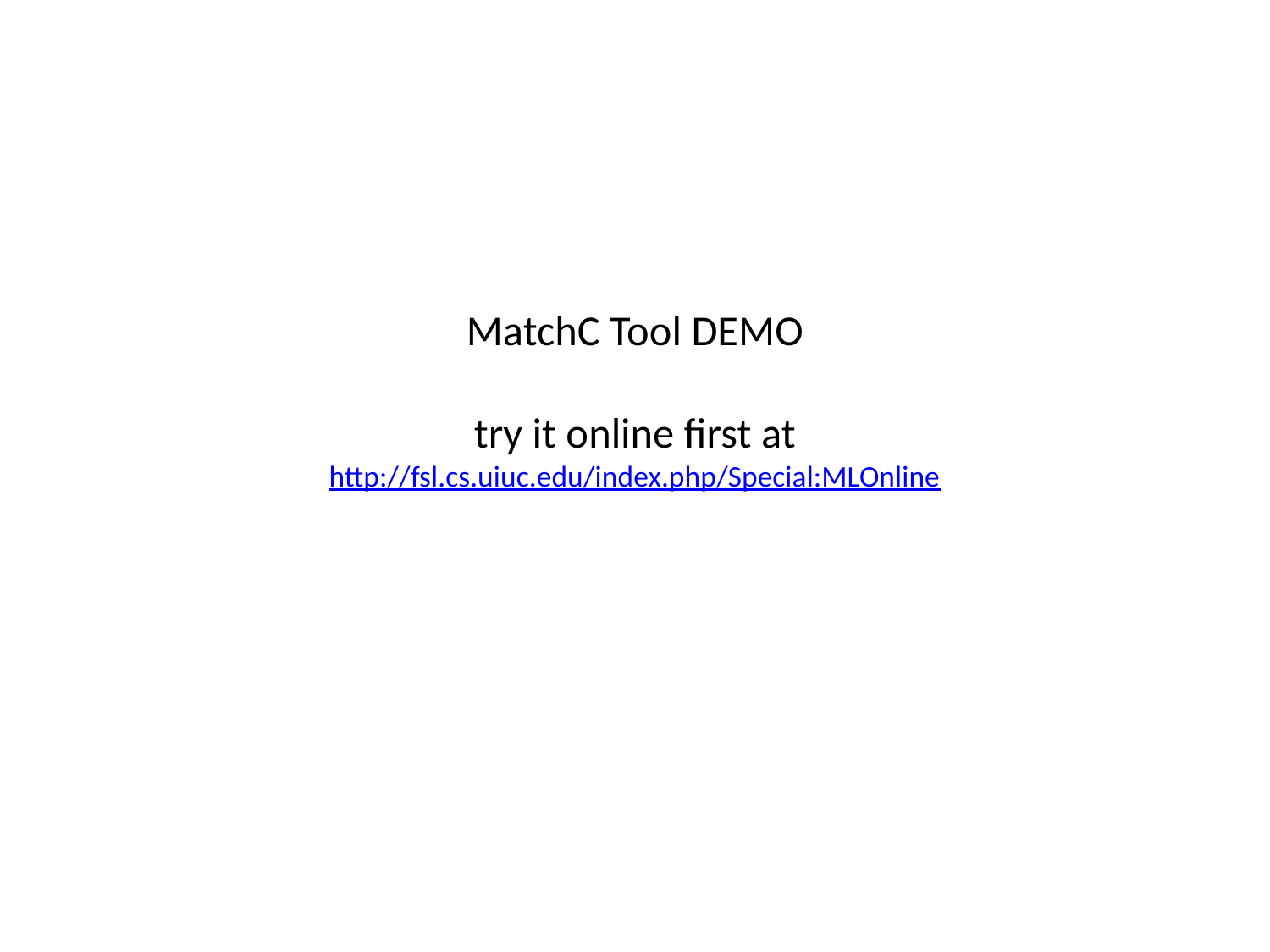

# MatchC Tool DEMO try it online first at http://fsl.cs.uiuc.edu/index.php/Special:MLOnline